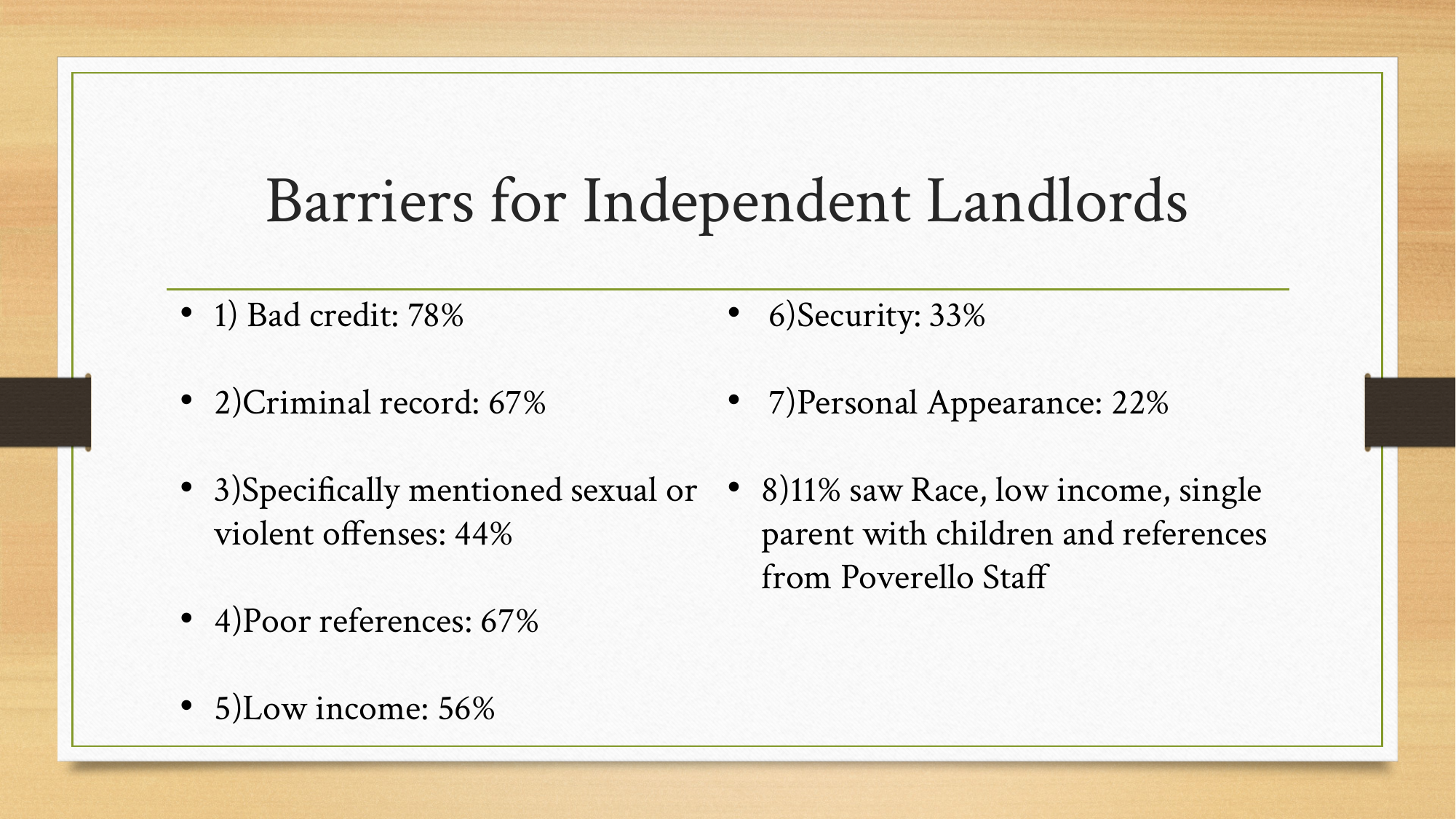

# Barriers for Independent Landlords
1) Bad credit: 78%

2)Criminal record: 67%

3)Specifically mentioned sexual or violent offenses: 44%

4)Poor references: 67%

5)Low income: 56%

6)Security: 33%

7)Personal Appearance: 22%

8)11% saw Race, low income, single parent with children and references from Poverello Staff